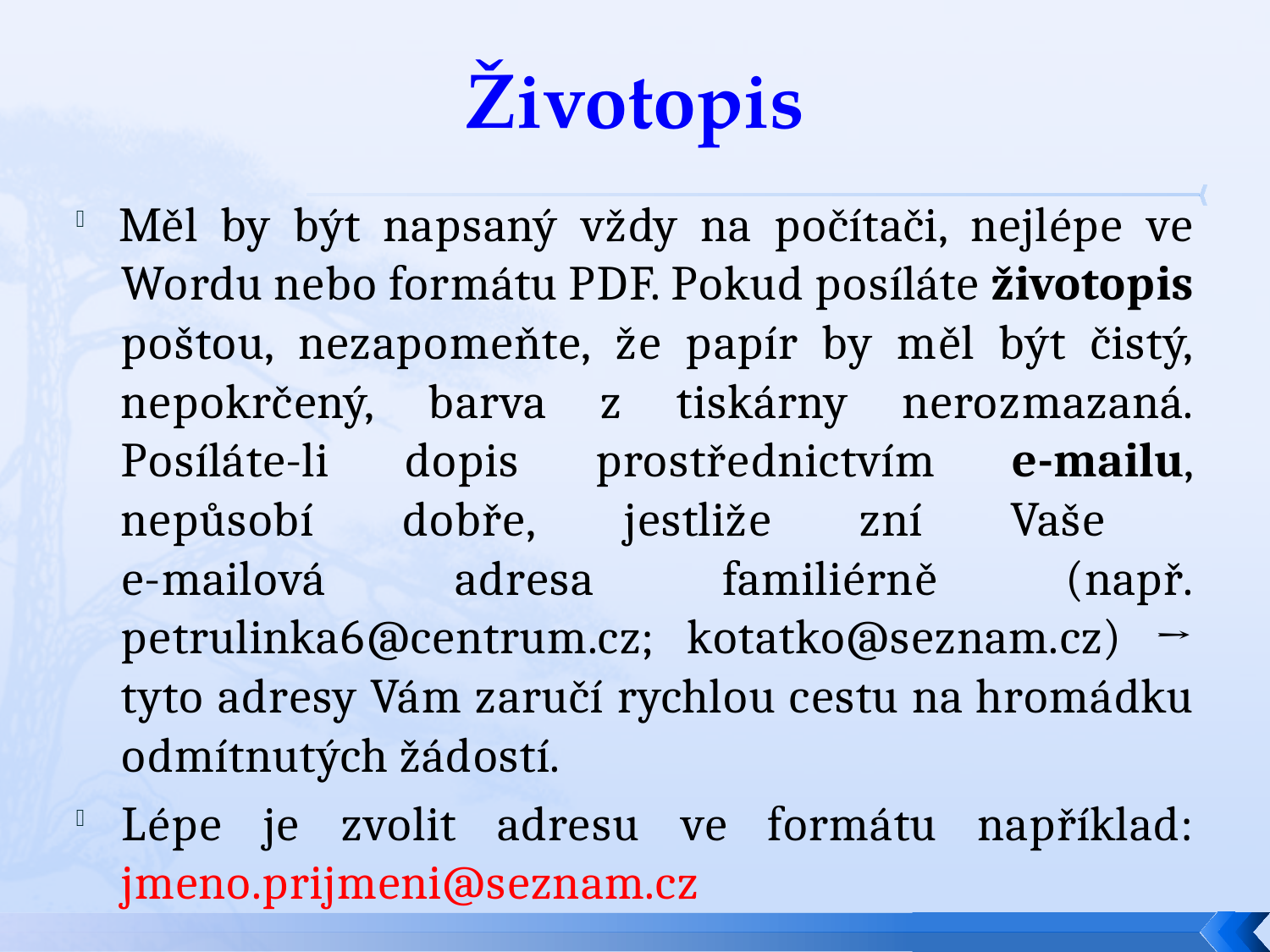

# Životopis
Měl by být napsaný vždy na počítači, nejlépe ve Wordu nebo formátu PDF. Pokud posíláte životopis poštou, nezapomeňte, že papír by měl být čistý, nepokrčený, barva z tiskárny nerozmazaná. Posíláte-li dopis prostřednictvím e-mailu, nepůsobí dobře, jestliže zní Vaše
e-mailová adresa familiérně (např. petrulinka6@centrum.cz; kotatko@seznam.cz) → tyto adresy Vám zaručí rychlou cestu na hromádku odmítnutých žádostí.
Lépe je zvolit adresu ve formátu například: jmeno.prijmeni@seznam.cz